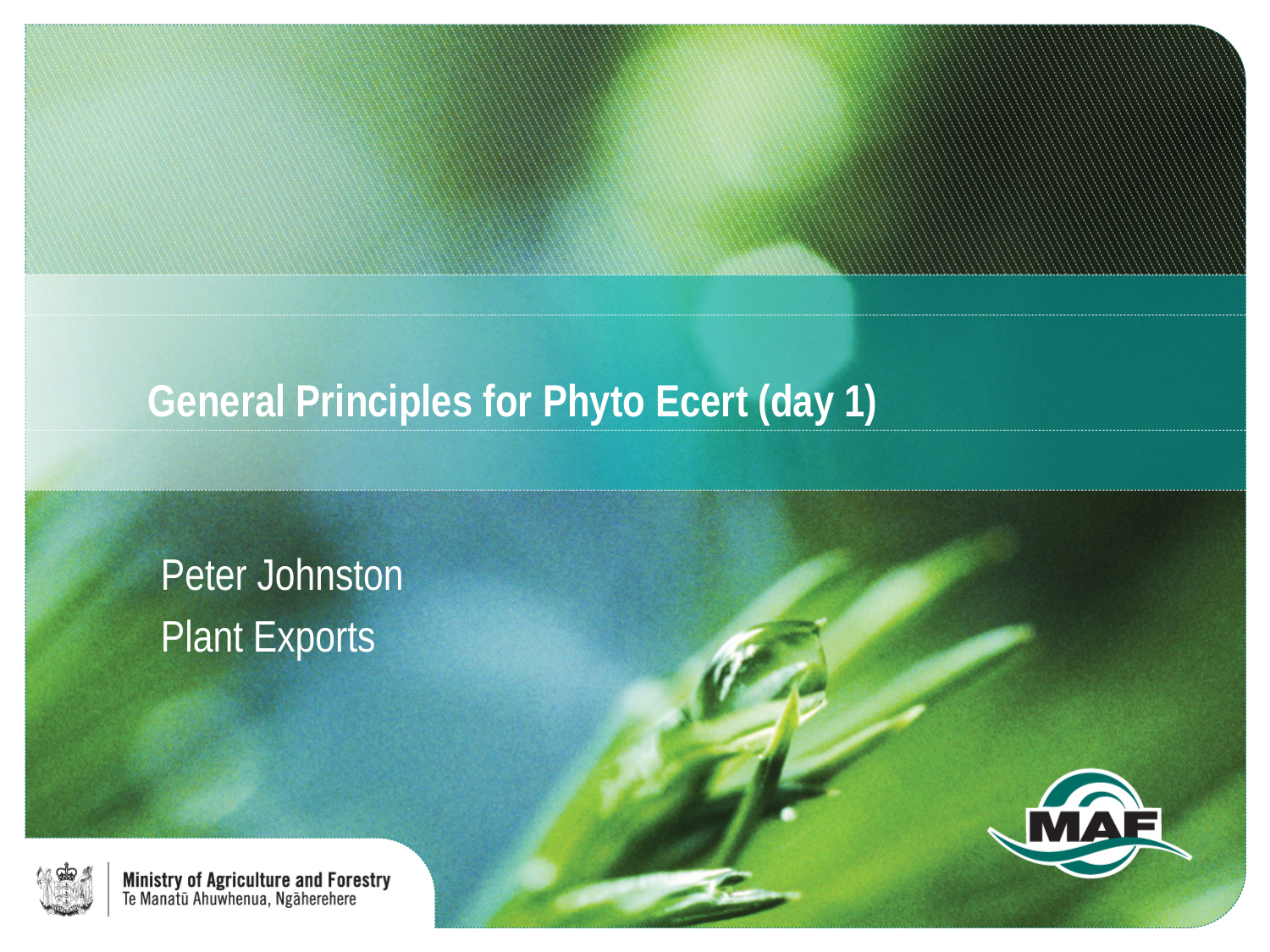

General Principles for Phyto Ecert (day 1)
Peter Johnston
Plant Exports